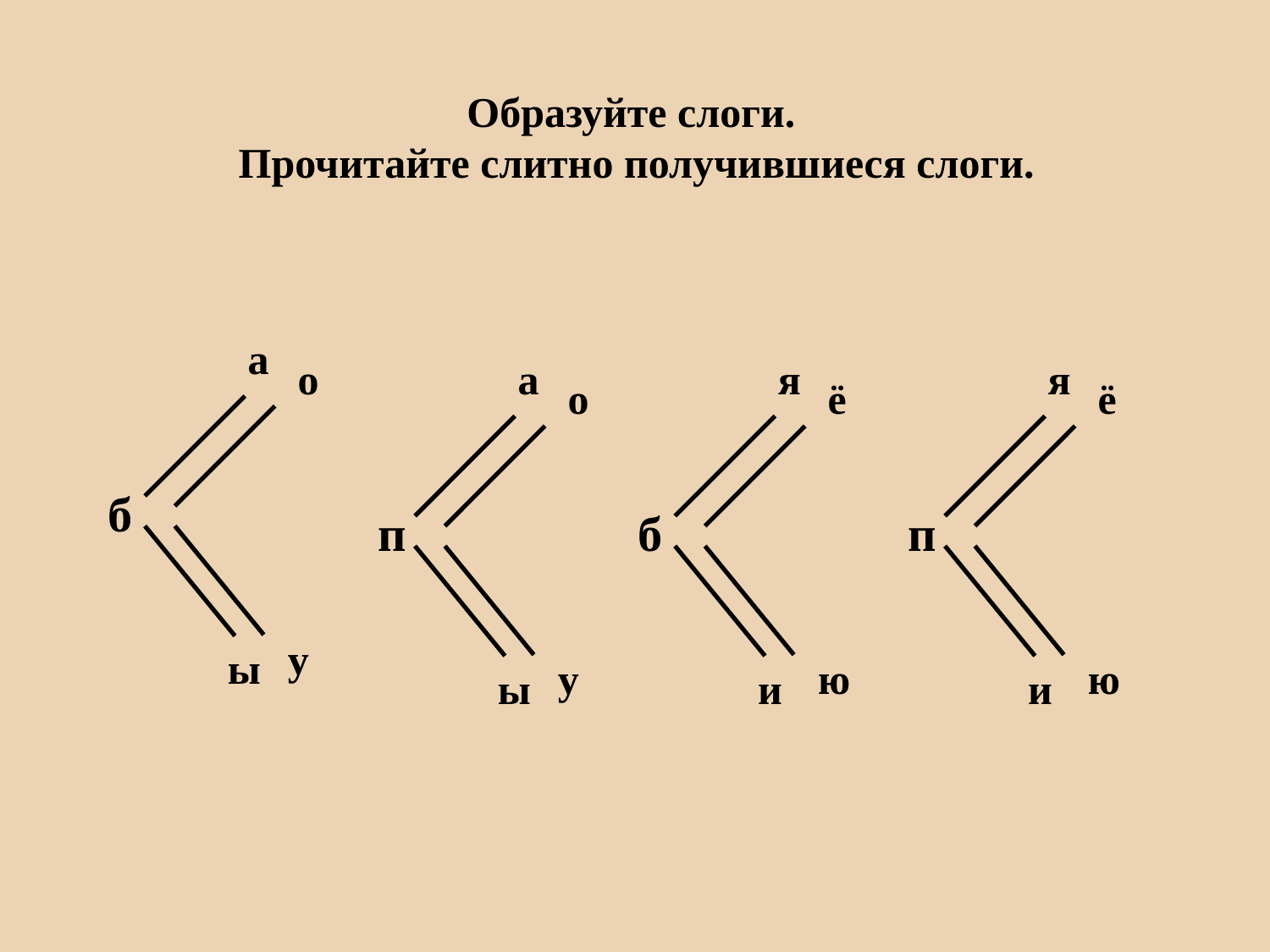

# Образуйте слоги. Прочитайте слитно получившиеся слоги.
а
о
а
я
я
о
ё
ё
б
п
б
п
у
ы
у
ю
ю
ы
и
и